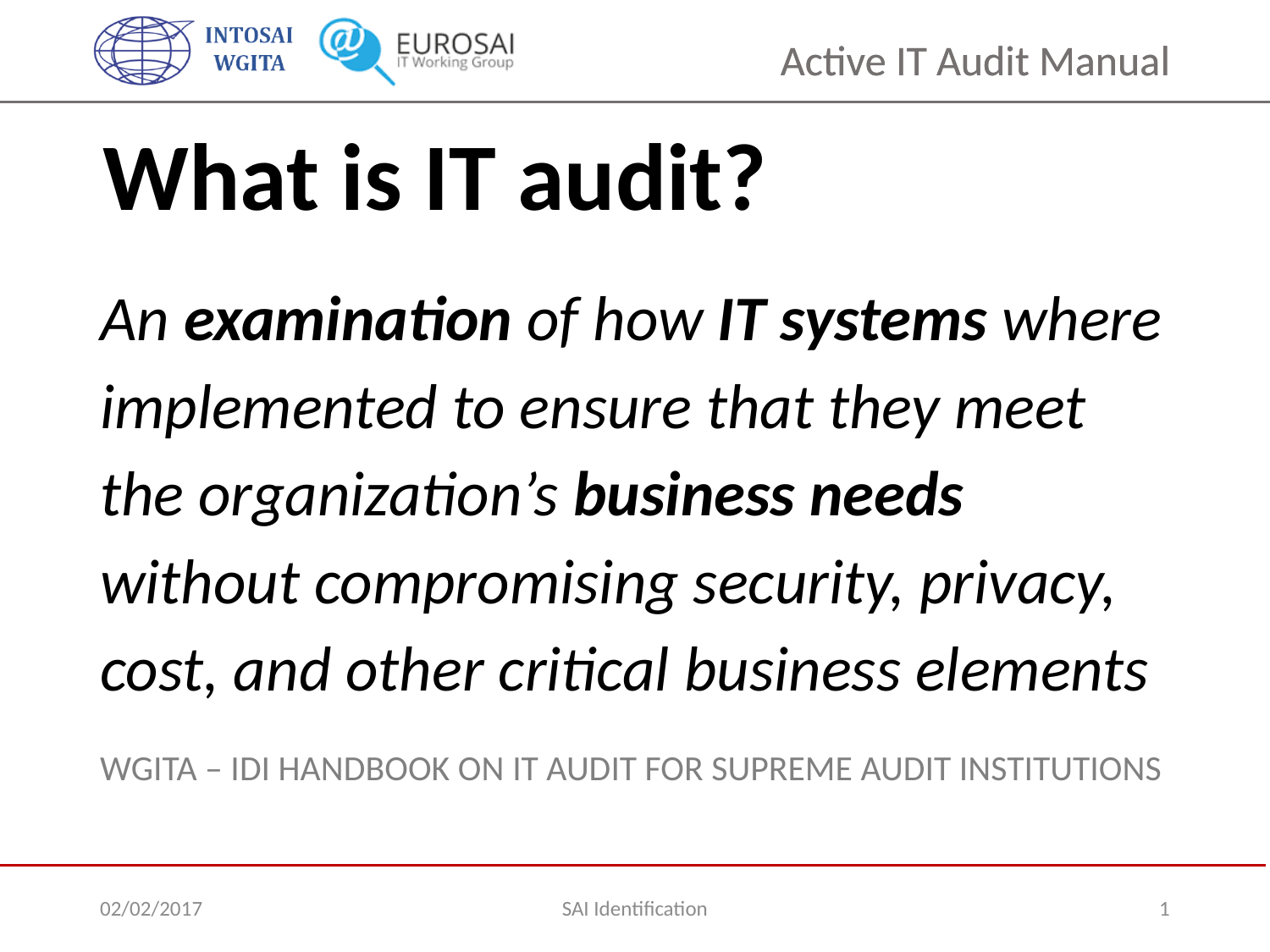

What is IT audit?
An examination of how IT systems where implemented to ensure that they meet the organization’s business needs without compromising security, privacy, cost, and other critical business elements
WGITA – IDI Handbook on IT Audit for Supreme Audit Institutions
02/02/2017
SAI Identification
1